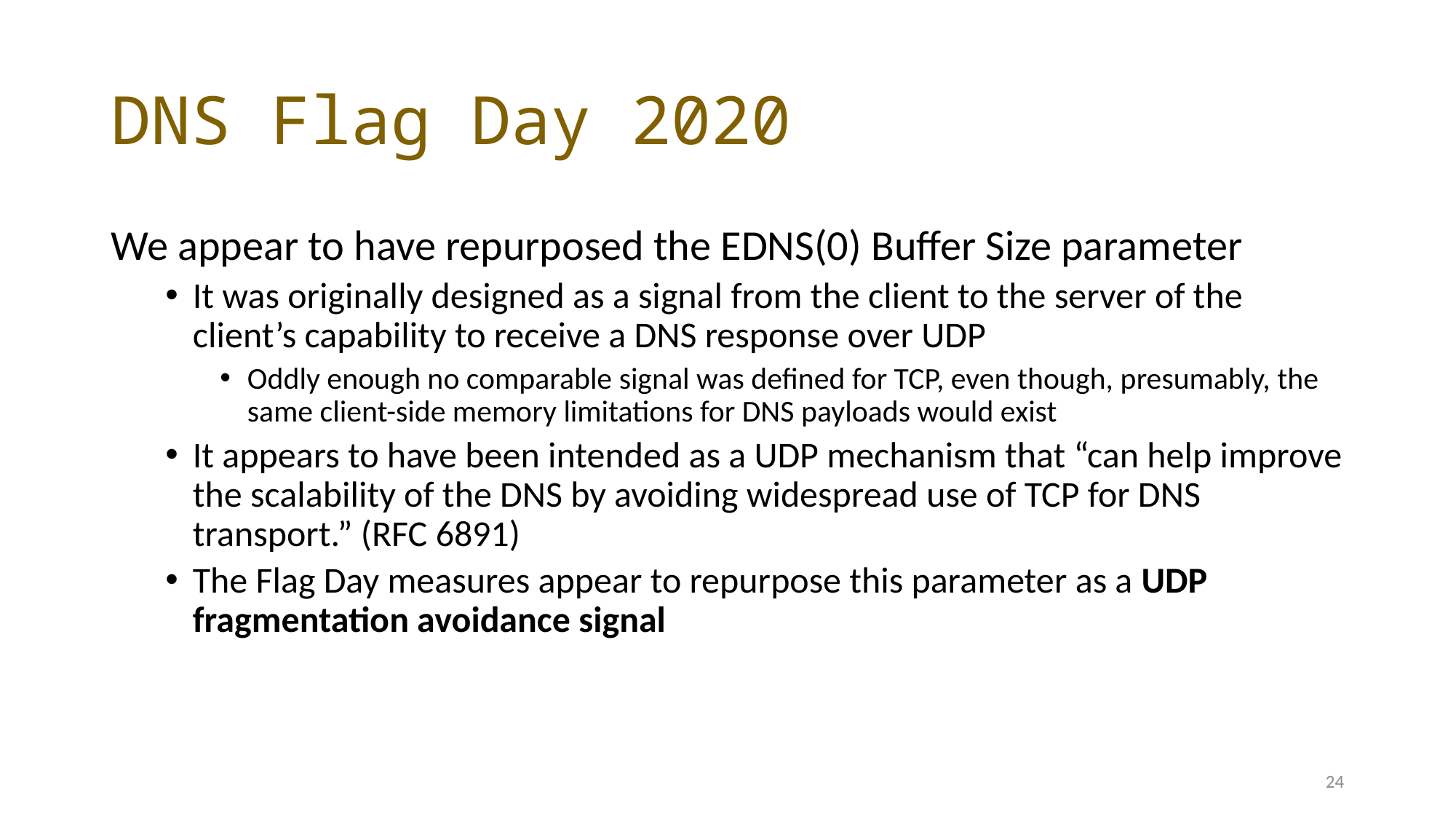

# DNS Flag Day 2020
We appear to have repurposed the EDNS(0) Buffer Size parameter
It was originally designed as a signal from the client to the server of the client’s capability to receive a DNS response over UDP
Oddly enough no comparable signal was defined for TCP, even though, presumably, the same client-side memory limitations for DNS payloads would exist
It appears to have been intended as a UDP mechanism that “can help improve the scalability of the DNS by avoiding widespread use of TCP for DNS transport.” (RFC 6891)
The Flag Day measures appear to repurpose this parameter as a UDP fragmentation avoidance signal
24